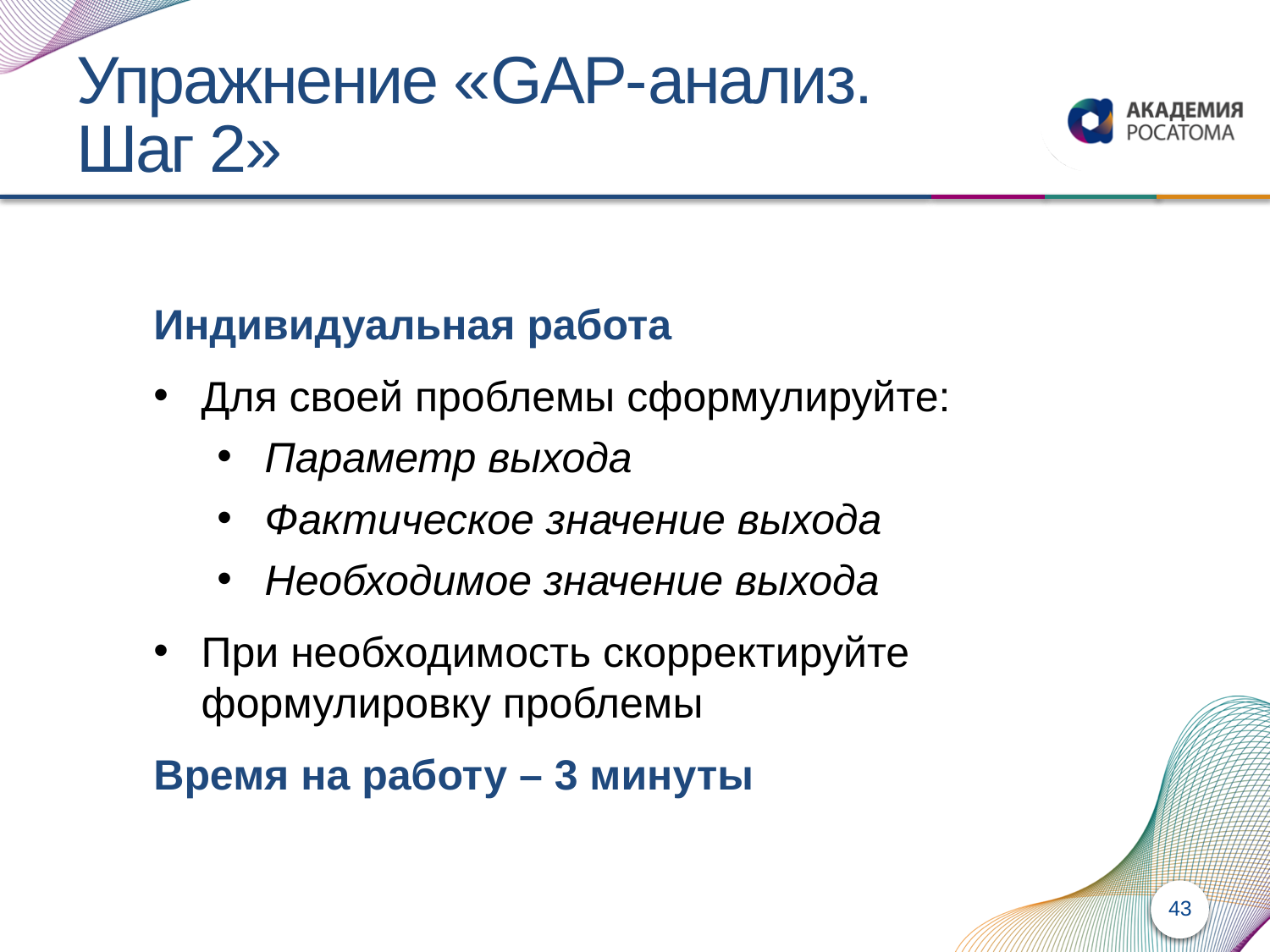

# Упражнение «GAP-анализ. Шаг 2»
Индивидуальная работа
Для своей проблемы сформулируйте:
Параметр выхода
Фактическое значение выхода
Необходимое значение выхода
При необходимость скорректируйте формулировку проблемы
Время на работу – 3 минуты
43